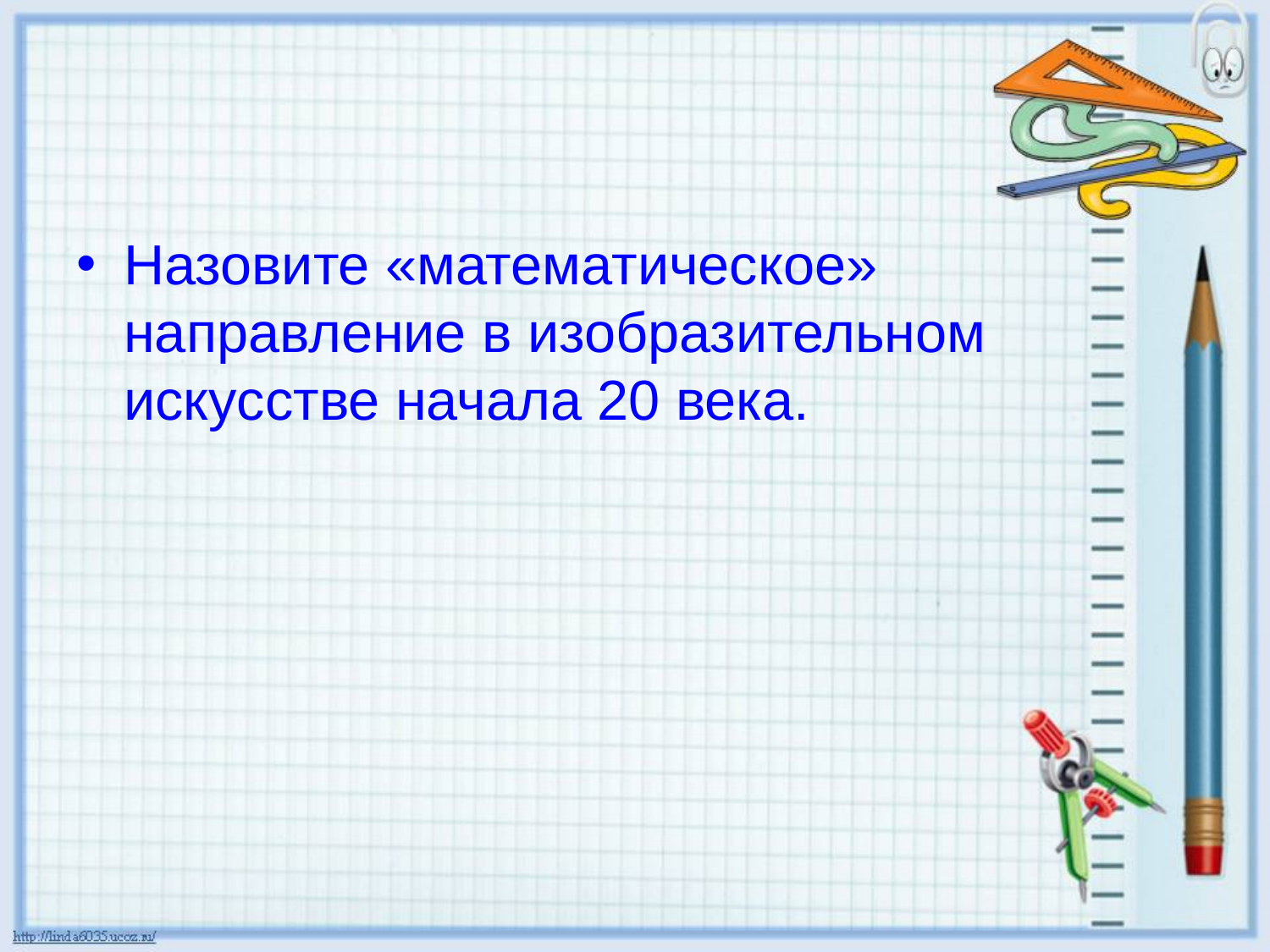

Назовите «математическое» направление в изобразительном искусстве начала 20 века.